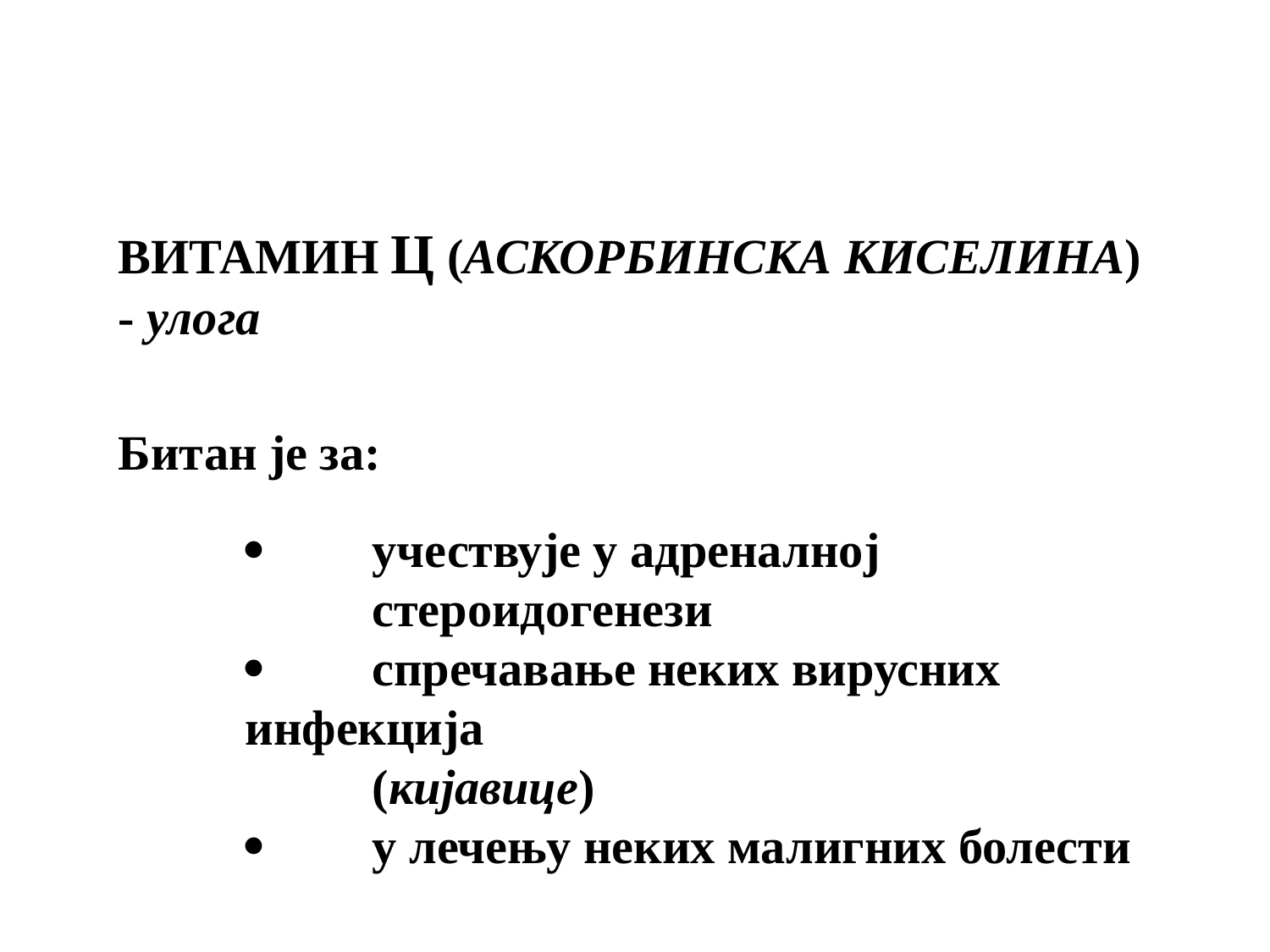

ВИТАМИН Ц (АСКОРБИНСКА КИСЕЛИНА) - улога

Битан је за:

•	учествује у адреналној
	стероидогенези
•	спречавање неких вирусних инфекција
	(кијавице)
•	у лечењу неких малигних болести